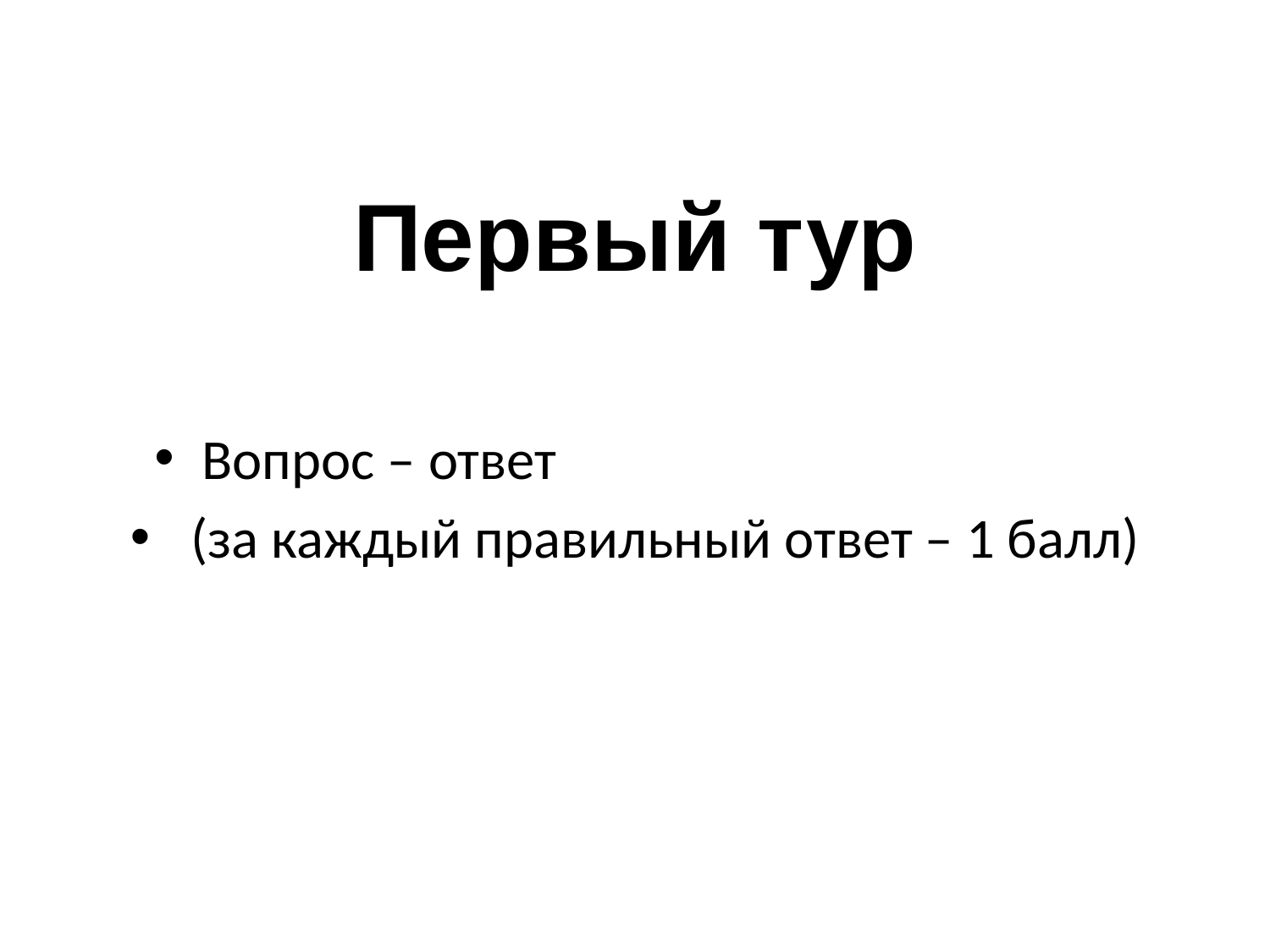

# Первый тур
Вопрос – ответ
 (за каждый правильный ответ – 1 балл)